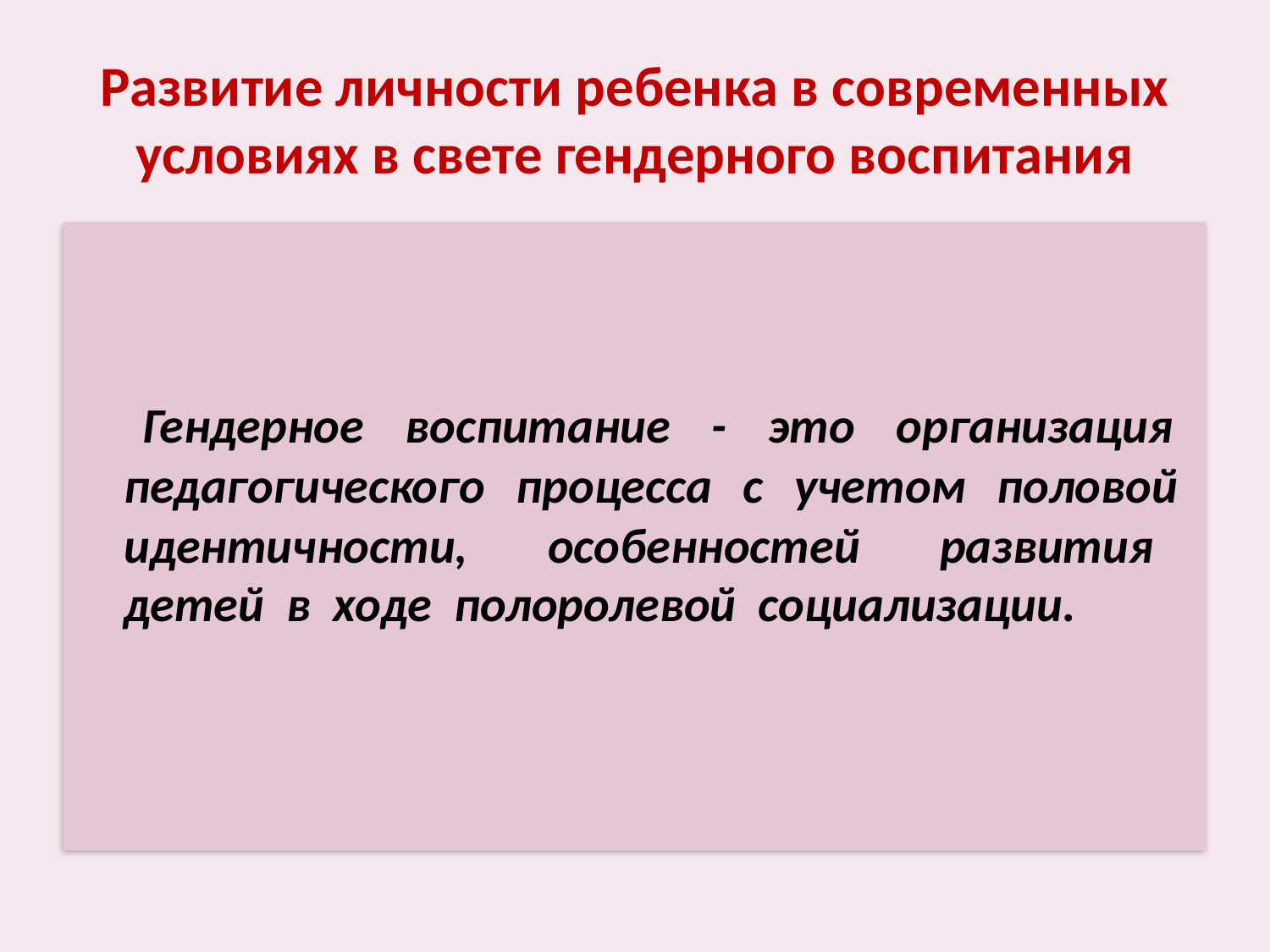

# Развитие личности ребенка в современных условиях в свете гендерного воспитания

   Гендерное  воспитание  -  это  организация  педагогического  процесса  с  учетом  половой  идентичности,  особенностей  развития  детей  в  ходе  полоролевой  социализации.